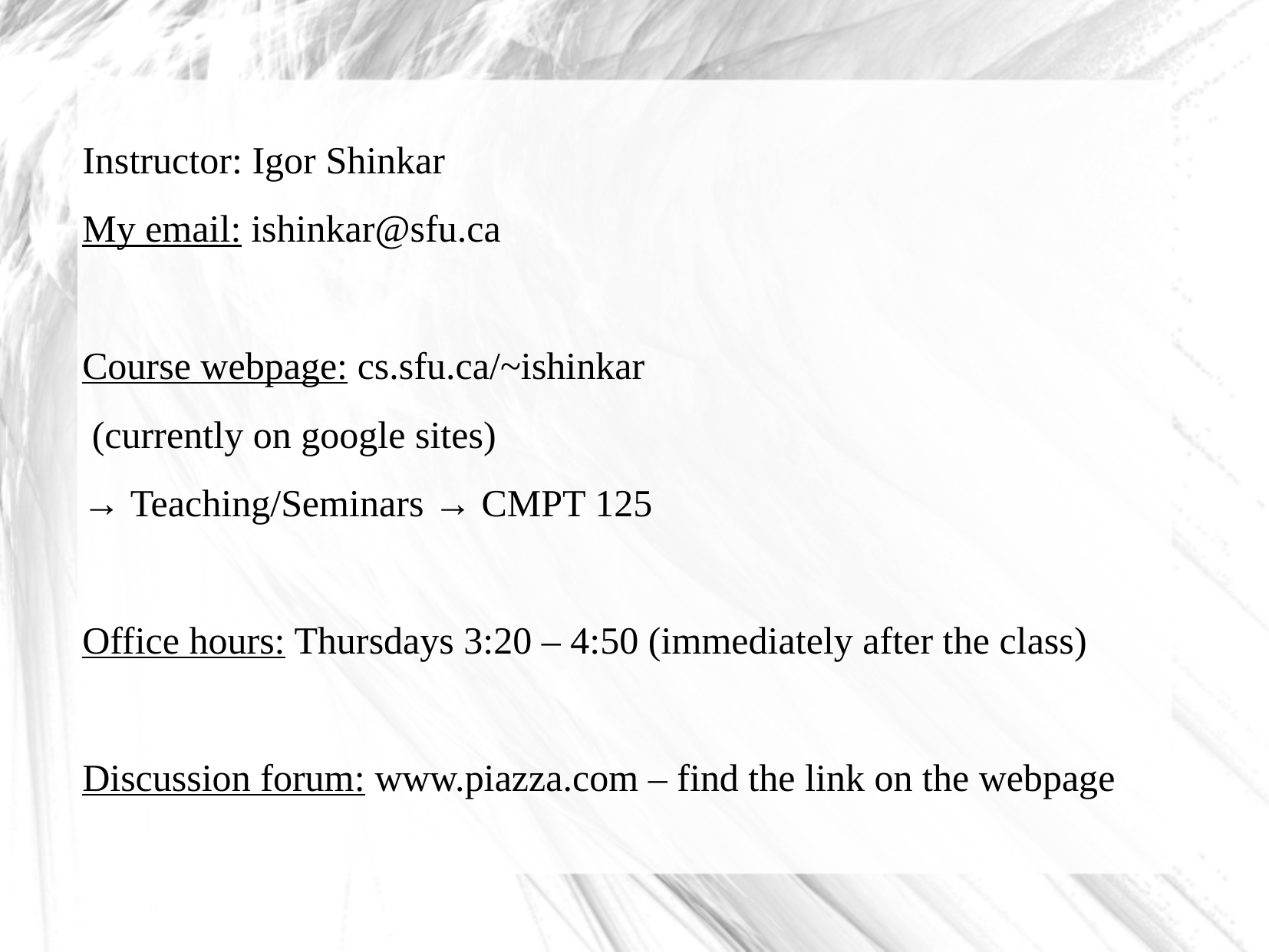

Instructor: Igor Shinkar
My email: ishinkar@sfu.ca

Course webpage: cs.sfu.ca/~ishinkar
 (currently on google sites)
→ Teaching/Seminars → CMPT 125

Office hours: Thursdays 3:20 – 4:50 (immediately after the class)

Discussion forum: www.piazza.com – find the link on the webpage